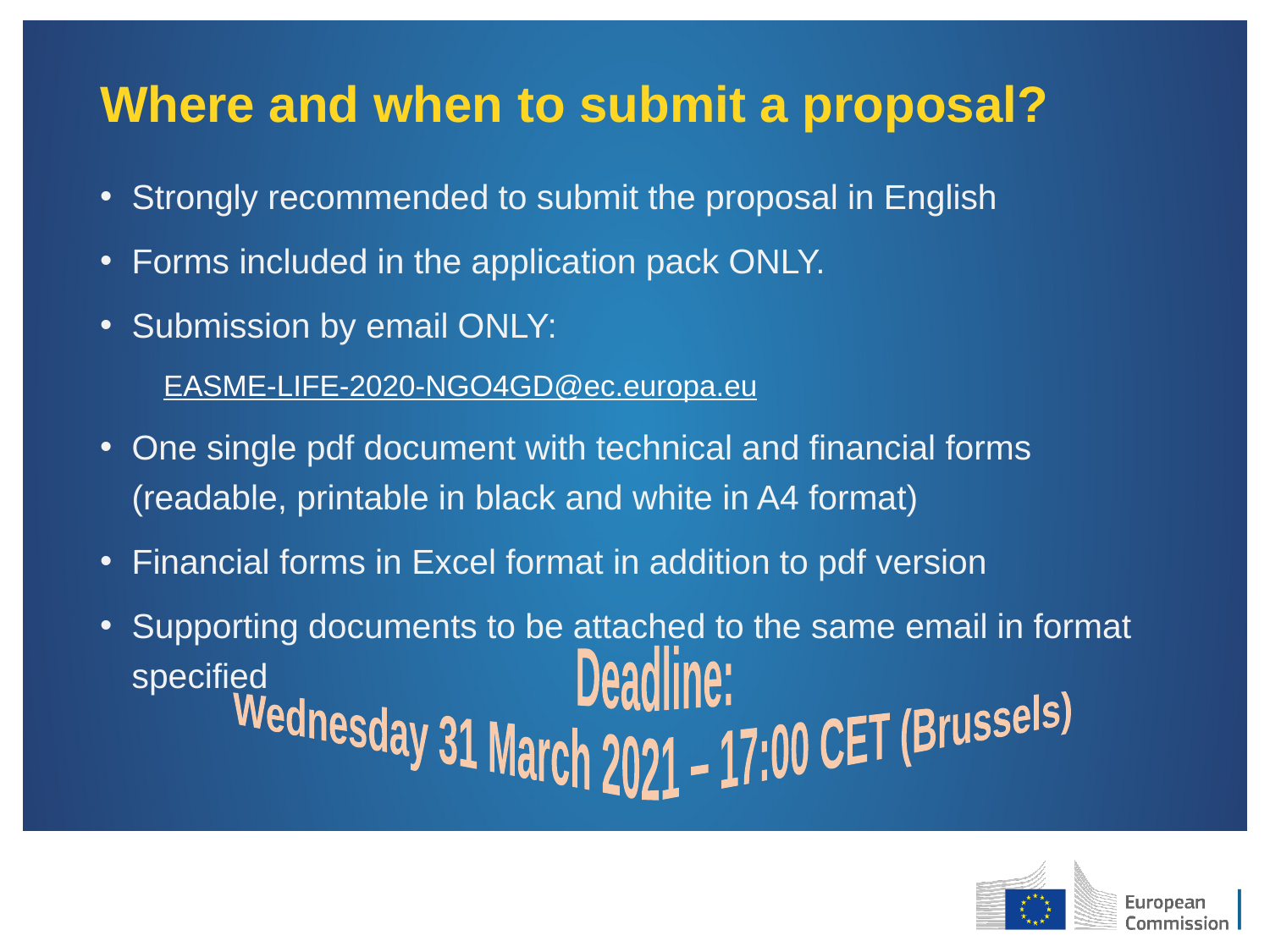

# Where and when to submit a proposal?
Strongly recommended to submit the proposal in English
Forms included in the application pack ONLY.
Submission by email ONLY:
EASME-LIFE-2020-NGO4GD@ec.europa.eu
One single pdf document with technical and financial forms (readable, printable in black and white in A4 format)
Financial forms in Excel format in addition to pdf version
Supporting documents to be attached to the same email in format specified

Deadline:
Wednesday 31 March 2021 – 17:00 CET (Brussels)